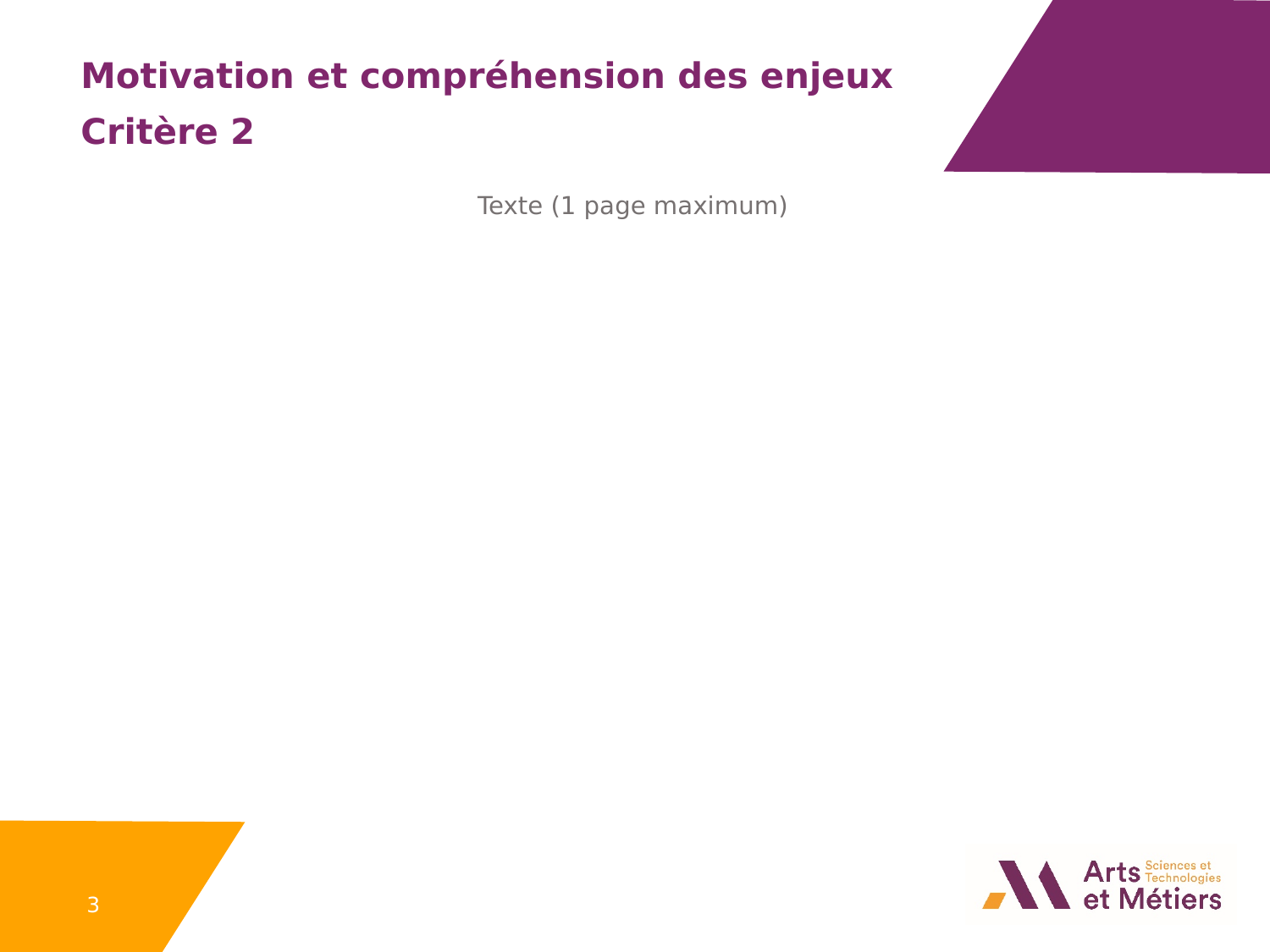

Motivation et compréhension des enjeux
Critère 2
Texte (1 page maximum)
3